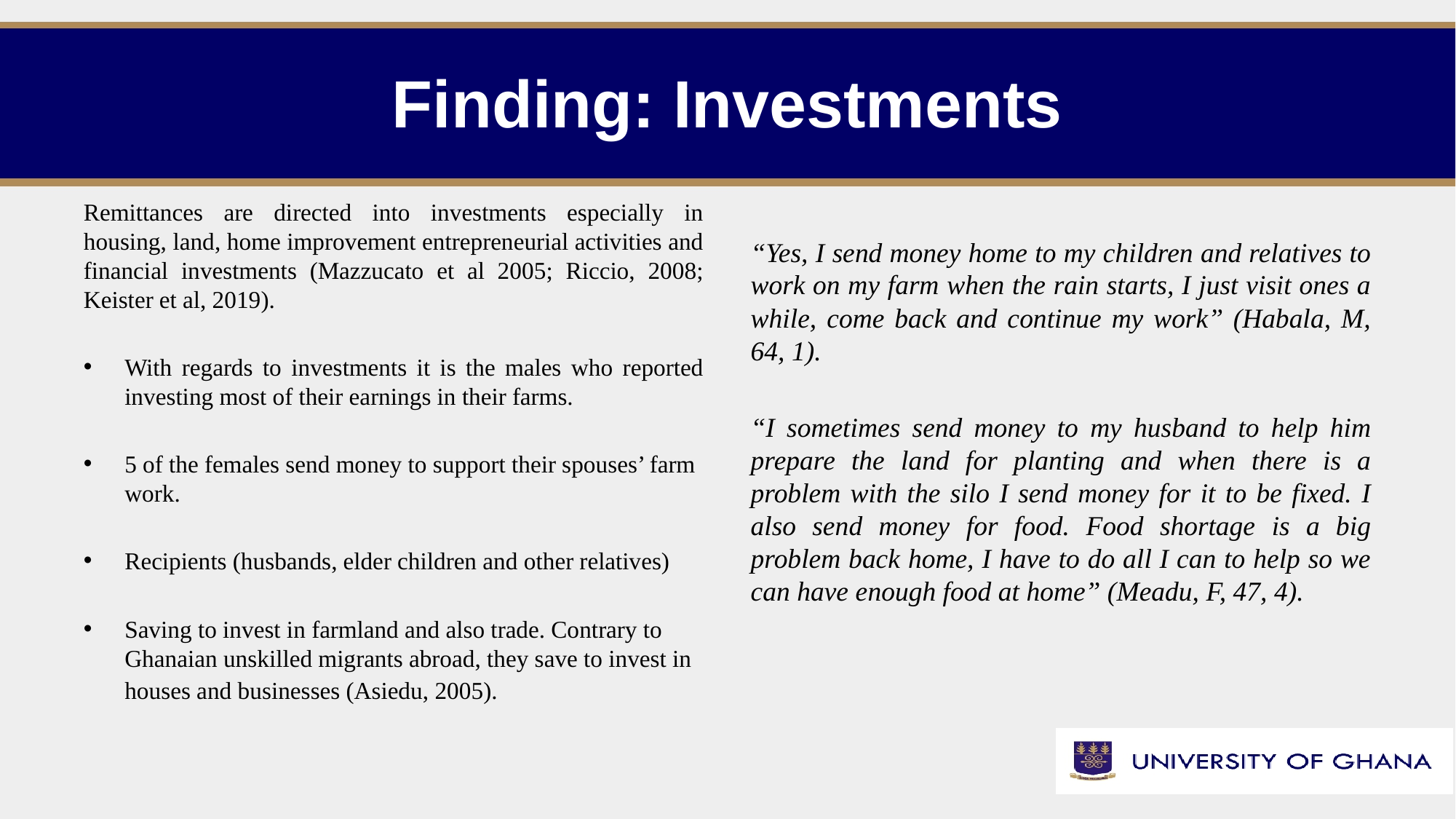

# Finding: Investments
Remittances are directed into investments especially in housing, land, home improvement entrepreneurial activities and financial investments (Mazzucato et al 2005; Riccio, 2008; Keister et al, 2019).

With regards to investments it is the males who reported investing most of their earnings in their farms.

5 of the females send money to support their spouses’ farm work.

Recipients (husbands, elder children and other relatives)

Saving to invest in farmland and also trade. Contrary to Ghanaian unskilled migrants abroad, they save to invest in houses and businesses (Asiedu, 2005).

“Yes, I send money home to my children and relatives to work on my farm when the rain starts, I just visit ones a while, come back and continue my work” (Habala, M, 64, 1).

“I sometimes send money to my husband to help him prepare the land for planting and when there is a problem with the silo I send money for it to be fixed. I also send money for food. Food shortage is a big problem back home, I have to do all I can to help so we can have enough food at home” (Meadu, F, 47, 4).